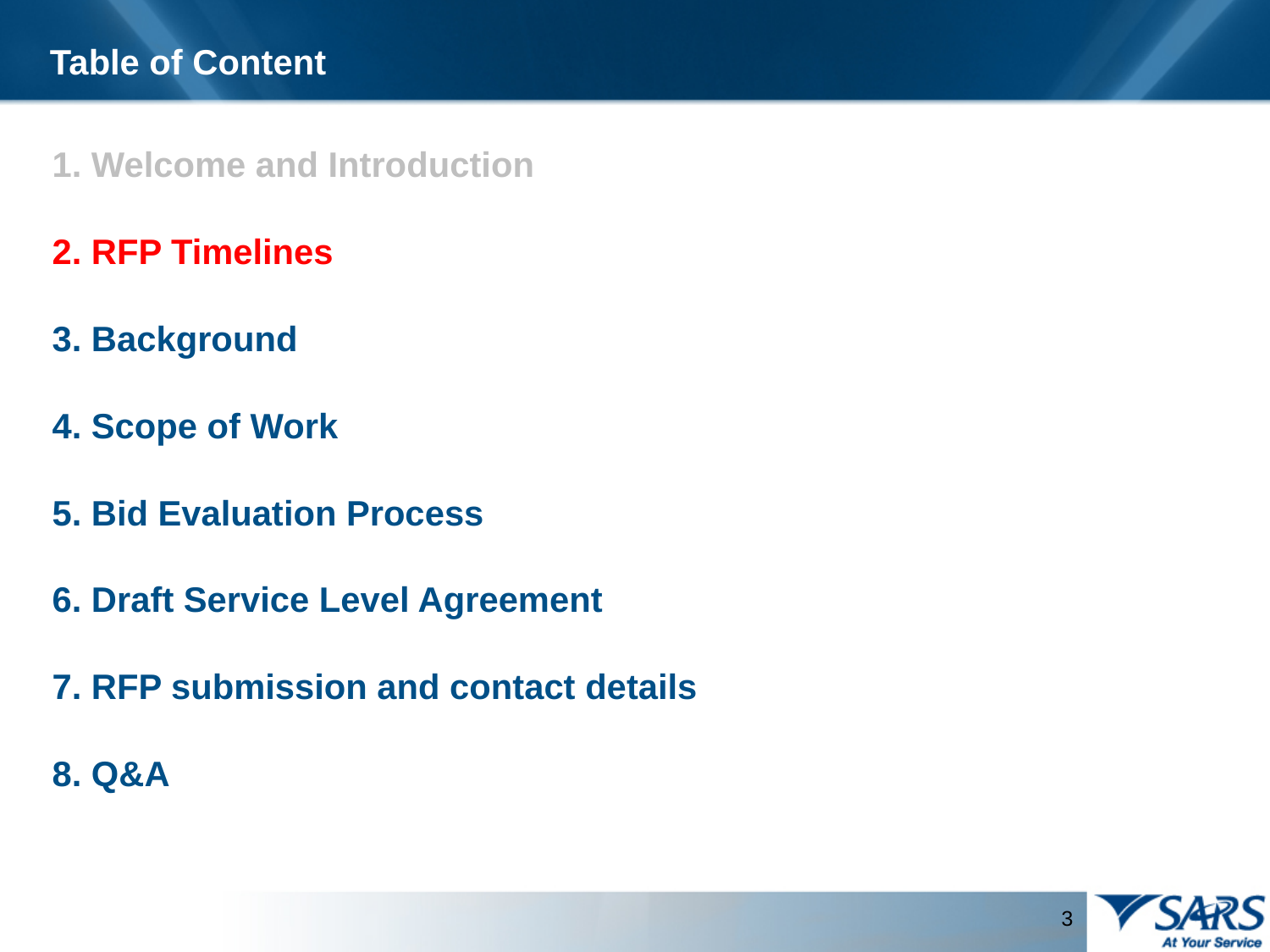

Table of Content
1. Welcome and Introduction
2. RFP Timelines
3. Background
4. Scope of Work
5. Bid Evaluation Process
6. Draft Service Level Agreement
7. RFP submission and contact details
8. Q&A

3